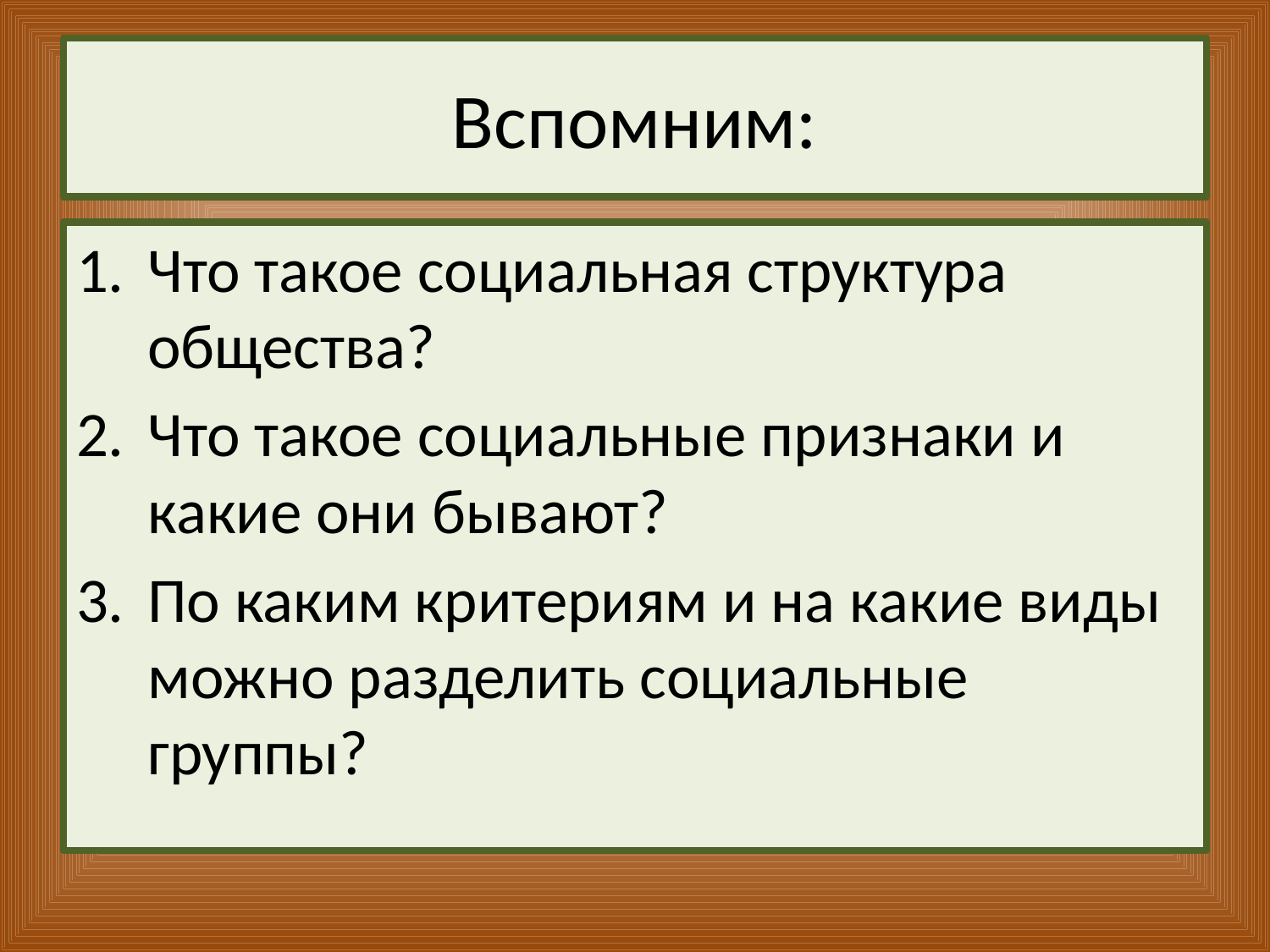

# Вспомним:
Что такое социальная структура общества?
Что такое социальные признаки и какие они бывают?
По каким критериям и на какие виды можно разделить социальные группы?